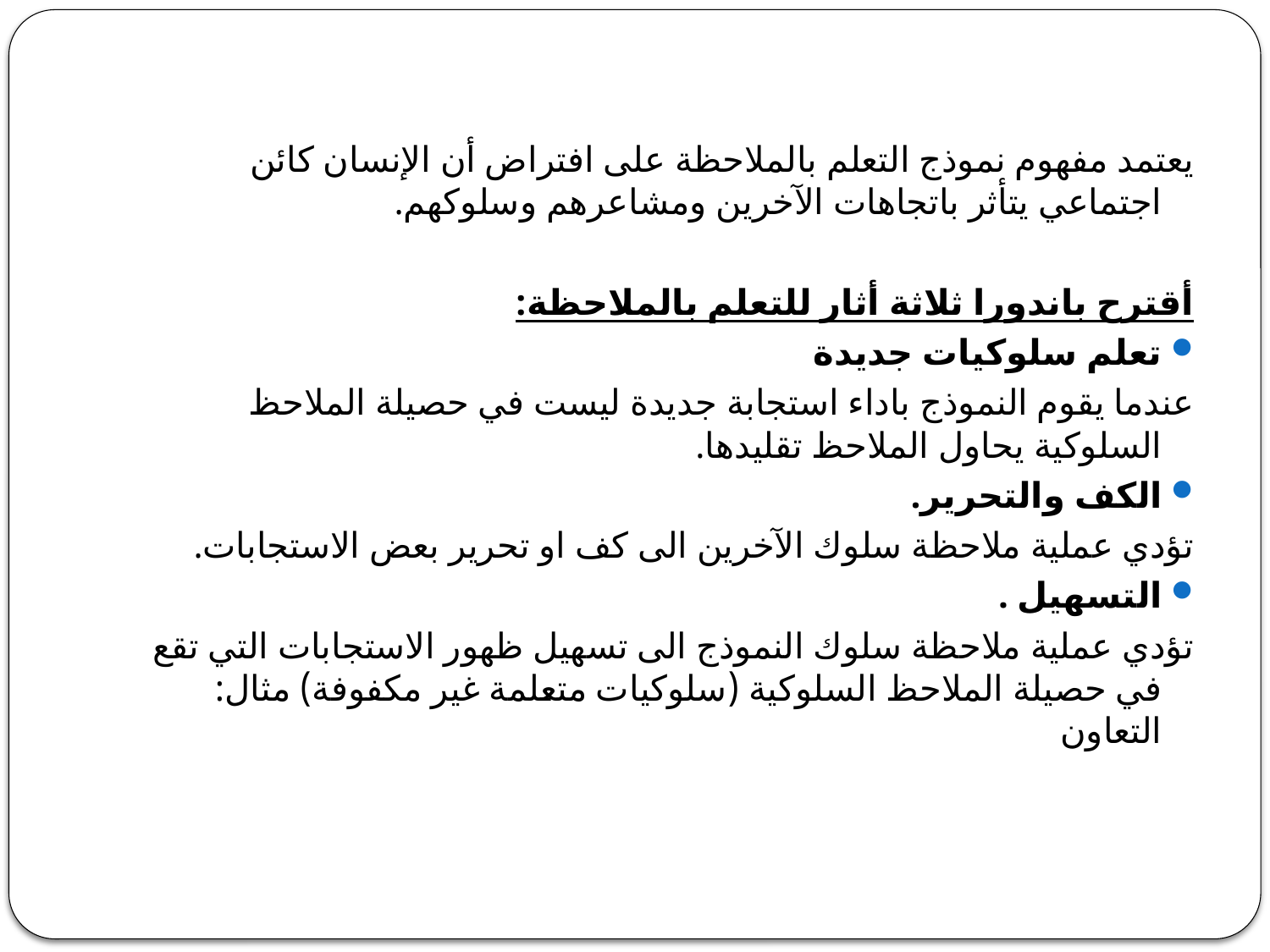

يعتمد مفهوم نموذج التعلم بالملاحظة على افتراض أن الإنسان كائن اجتماعي يتأثر باتجاهات الآخرين ومشاعرهم وسلوكهم.

أقترح باندورا ثلاثة أثار للتعلم بالملاحظة:
تعلم سلوكيات جديدة
عندما يقوم النموذج باداء استجابة جديدة ليست في حصيلة الملاحظ السلوكية يحاول الملاحظ تقليدها.
الكف والتحرير.
تؤدي عملية ملاحظة سلوك الآخرين الى كف او تحرير بعض الاستجابات.
التسهيل .
تؤدي عملية ملاحظة سلوك النموذج الى تسهيل ظهور الاستجابات التي تقع في حصيلة الملاحظ السلوكية (سلوكيات متعلمة غير مكفوفة) مثال: التعاون